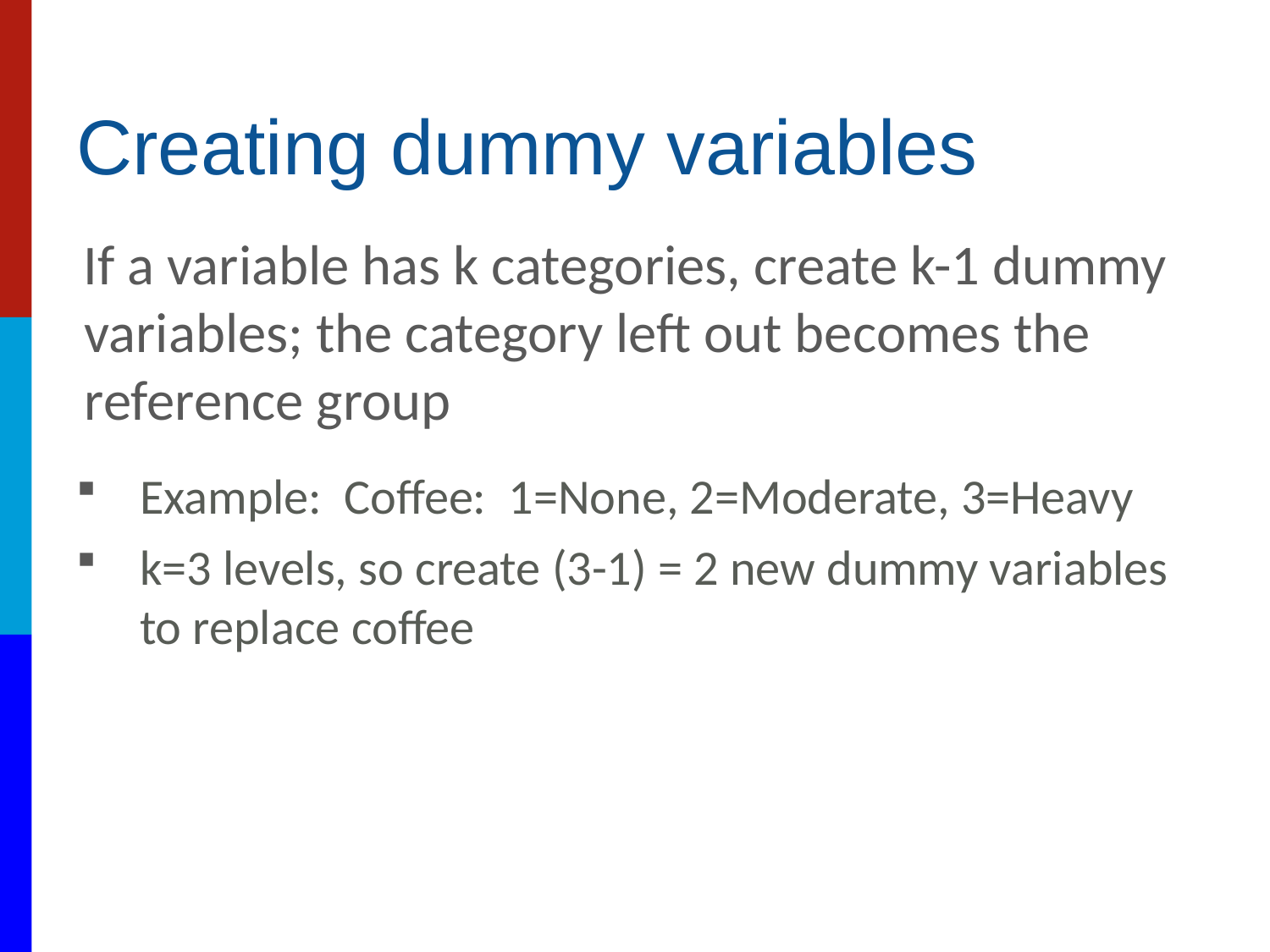

# Creating dummy variables
If a variable has k categories, create k-1 dummy variables; the category left out becomes the reference group
Example:  Coffee:  1=None, 2=Moderate, 3=Heavy
k=3 levels, so create (3-1) = 2 new dummy variables to replace coffee